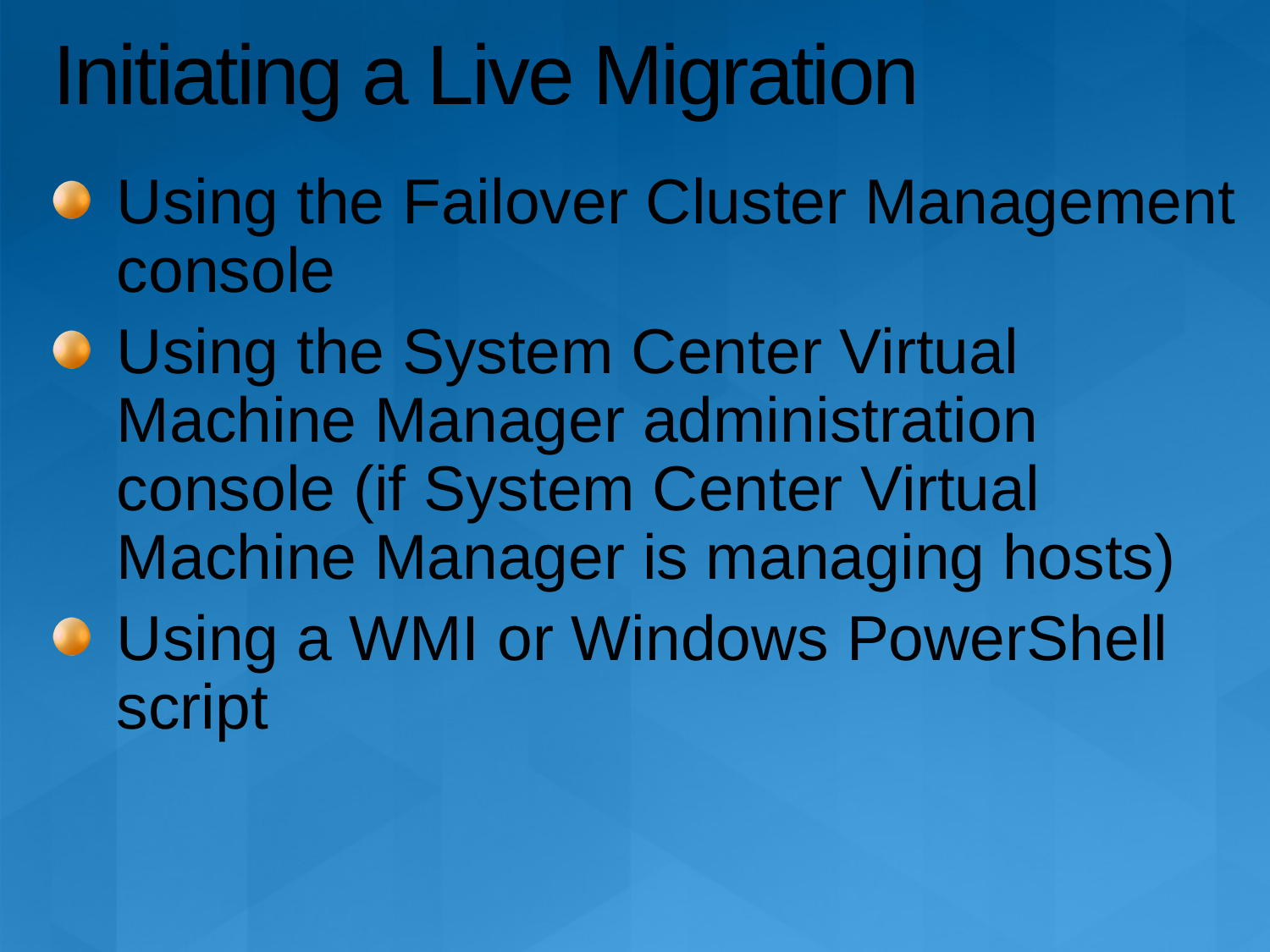

# Initiating a Live Migration
Using the Failover Cluster Management console
Using the System Center Virtual Machine Manager administration console (if System Center Virtual Machine Manager is managing hosts)
Using a WMI or Windows PowerShell script